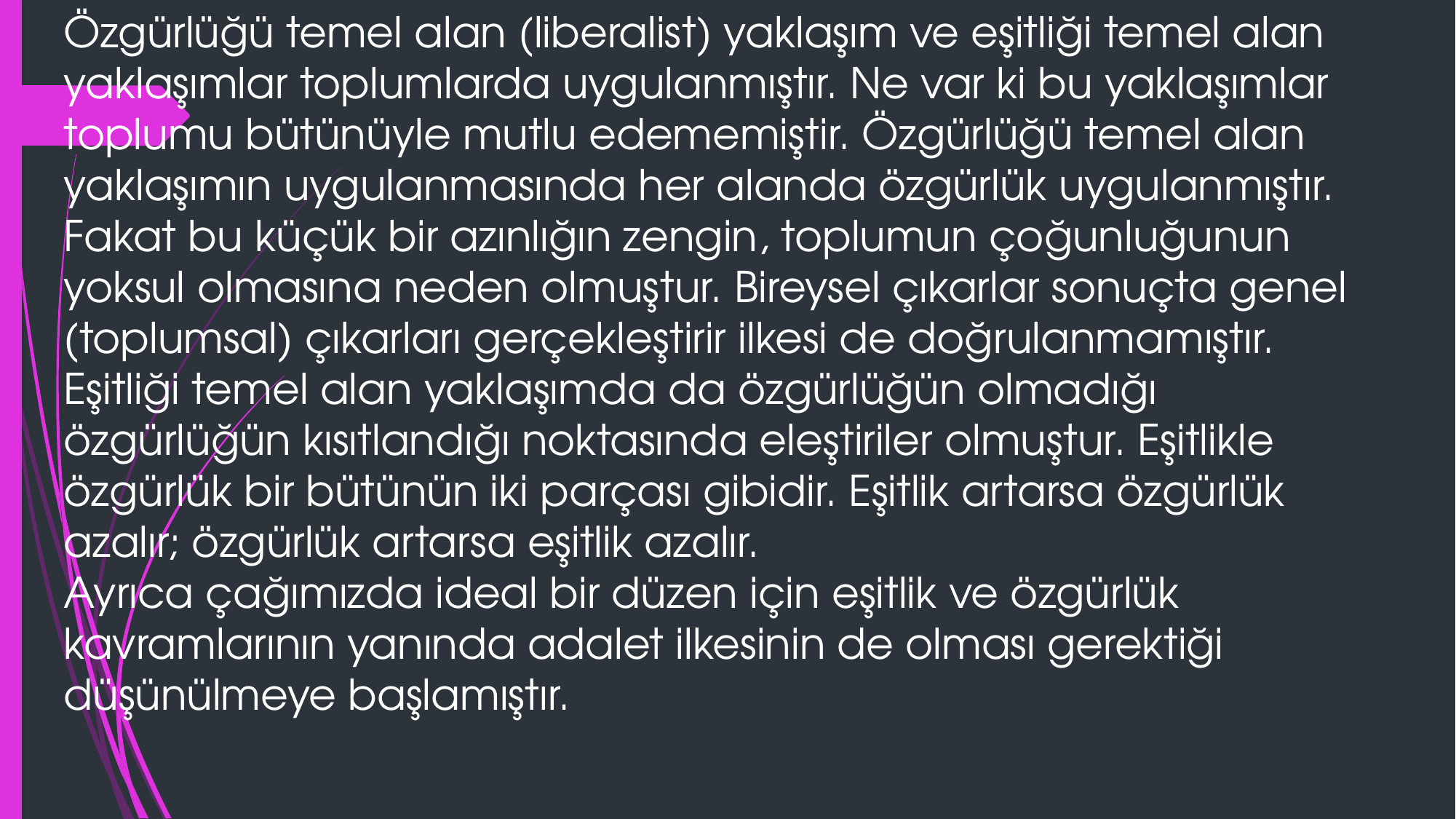

Özgürlüğü temel alan (liberalist) yaklaşım ve eşitliği temel alan yaklaşımlar toplumlarda uygulanmıştır. Ne var ki bu yaklaşımlar toplumu bütünüyle mutlu edememiştir. Özgürlüğü temel alan yaklaşımın uygulanmasında her alanda özgürlük uygulanmıştır. Fakat bu küçük bir azınlığın zengin, toplumun çoğunluğunun yoksul olmasına neden olmuştur. Bireysel çıkarlar sonuçta genel (toplumsal) çıkarları gerçekleştirir ilkesi de doğrulanmamıştır.
Eşitliği temel alan yaklaşımda da özgürlüğün olmadığı özgürlüğün kısıtlandığı noktasında eleştiriler olmuştur. Eşitlikle özgürlük bir bütünün iki parçası gibidir. Eşitlik artarsa özgürlük azalır; özgürlük artarsa eşitlik azalır.
Ayrıca çağımızda ideal bir düzen için eşitlik ve özgürlük kavramlarının yanında adalet ilkesinin de olması gerektiği düşünülmeye başlamıştır.